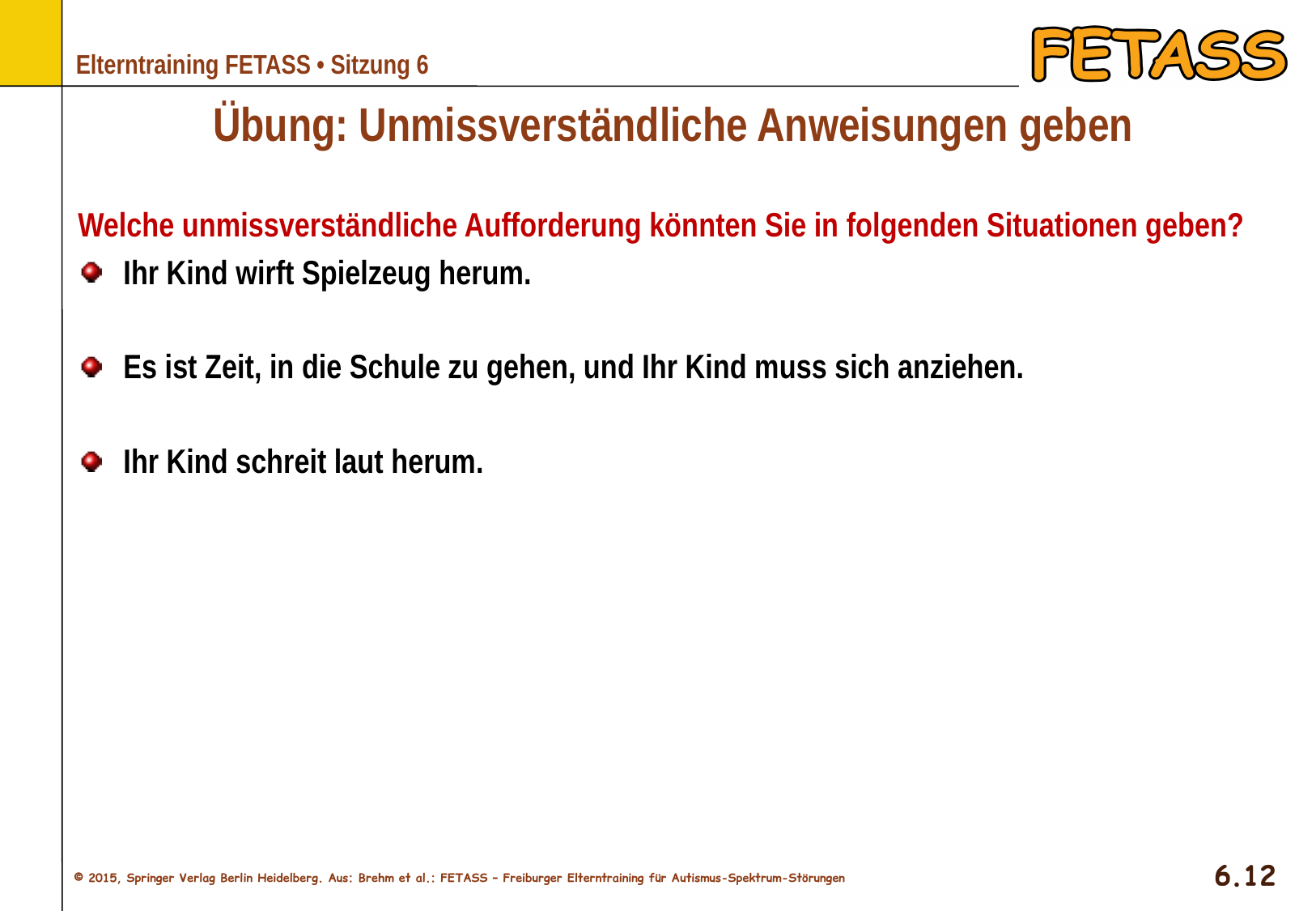

# Übung: Unmissverständliche Anweisungen geben
Welche unmissverständliche Aufforderung könnten Sie in folgenden Situationen geben?
Ihr Kind wirft Spielzeug herum.

Es ist Zeit, in die Schule zu gehen, und Ihr Kind muss sich anziehen.

Ihr Kind schreit laut herum.
6.12